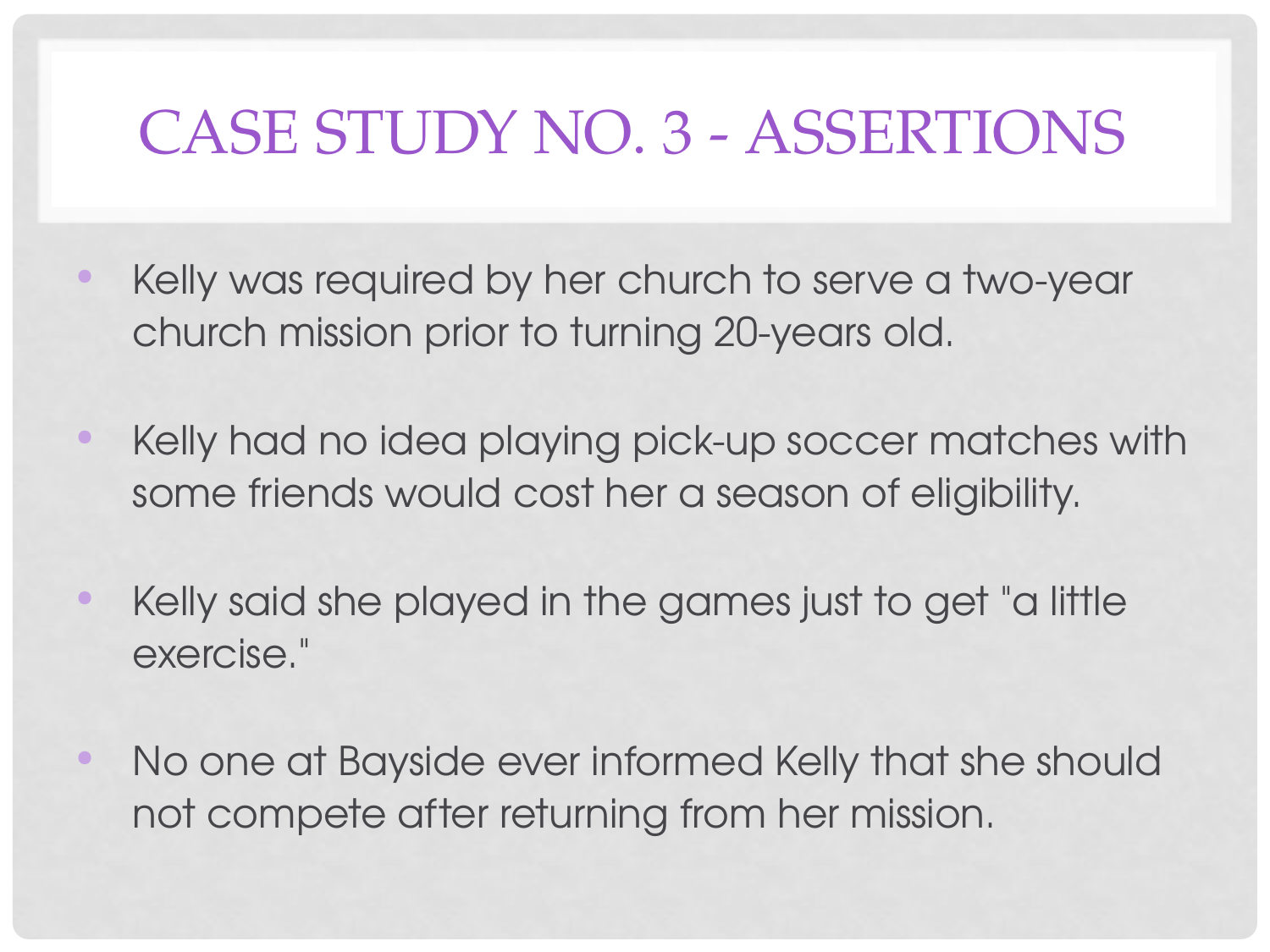

# Case study no. 3 - assertions
Kelly was required by her church to serve a two-year church mission prior to turning 20-years old.

Kelly had no idea playing pick-up soccer matches with some friends would cost her a season of eligibility.

Kelly said she played in the games just to get "a little exercise."

No one at Bayside ever informed Kelly that she should not compete after returning from her mission.